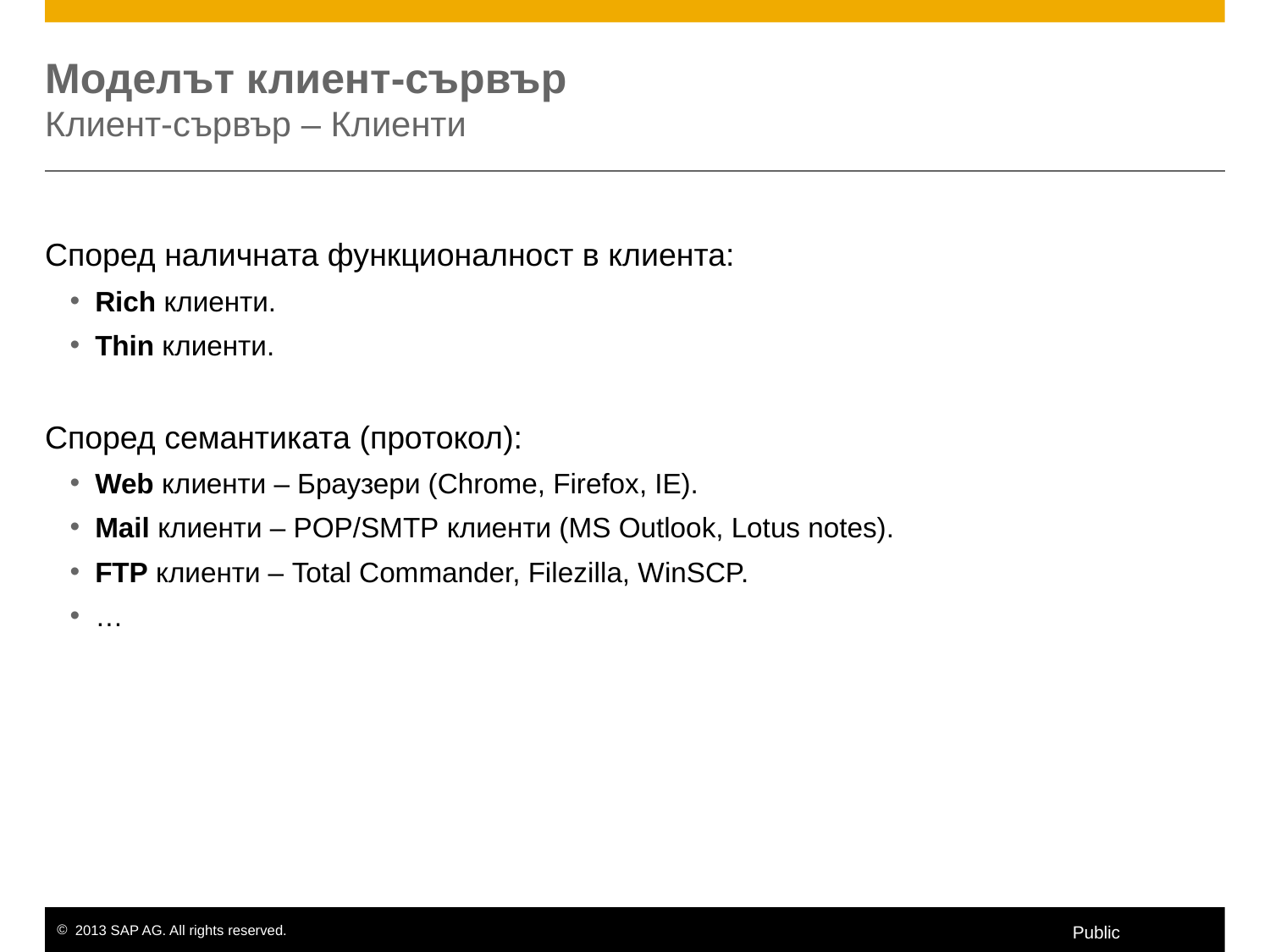

# Моделът клиент-сървър Клиент-сървър – Клиенти
Според наличната функционалност в клиента:
Rich клиенти.
Thin клиенти.

Според семантиката (протокол):
Web клиенти – Браузери (Chrome, Firefox, IE).
Mail клиенти – POP/SMTP клиенти (MS Outlook, Lotus notes).
FTP клиенти – Total Commander, Filezilla, WinSCP.
…